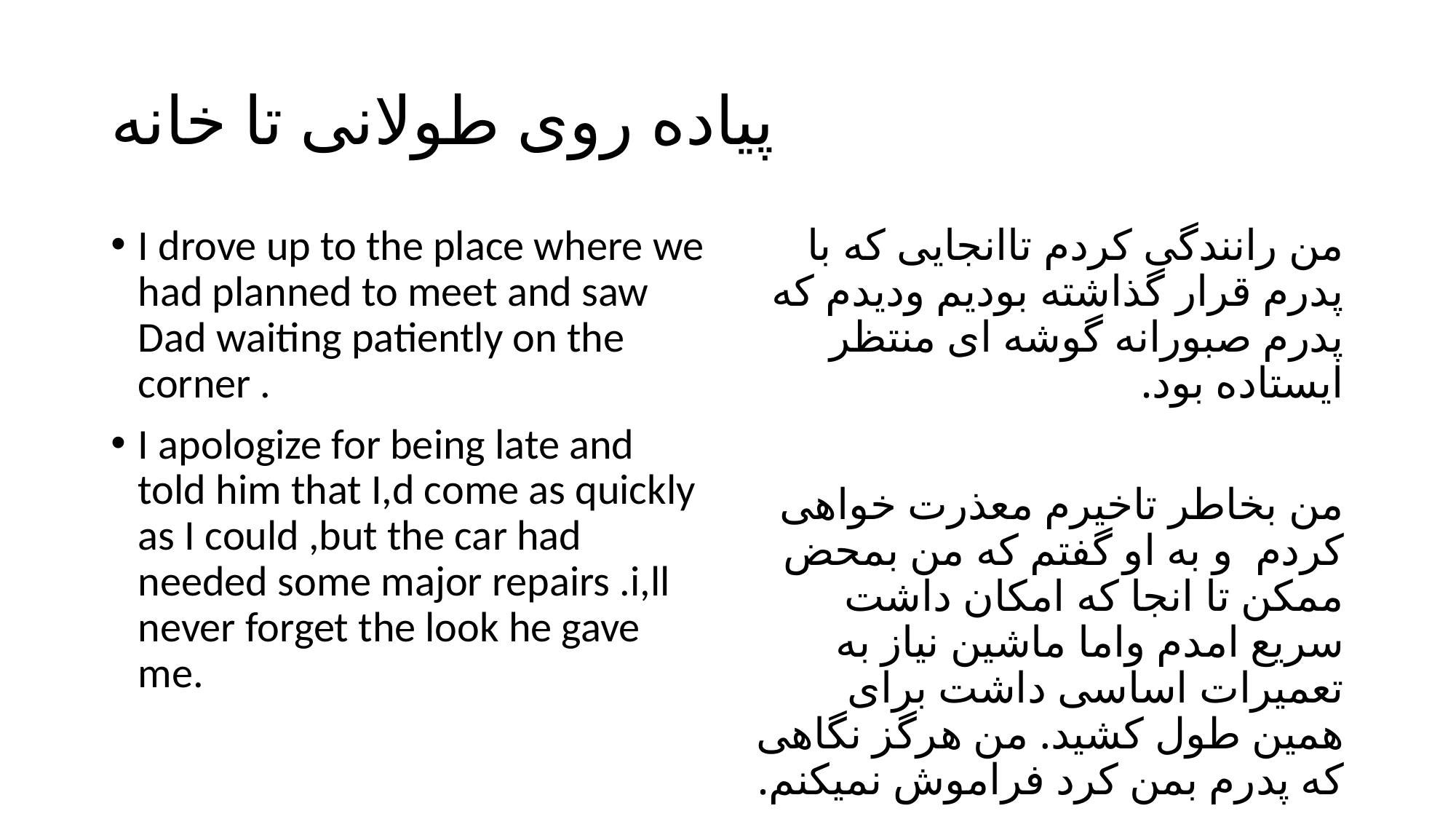

# پیاده روی طولانی تا خانه
I drove up to the place where we had planned to meet and saw Dad waiting patiently on the corner .
I apologize for being late and told him that I,d come as quickly as I could ,but the car had needed some major repairs .i,ll never forget the look he gave me.
من رانندگی کردم تاانجایی که با پدرم قرار گذاشته بودیم ودیدم که پدرم صبورانه گوشه ای منتظر ایستاده بود.

من بخاطر تاخیرم معذرت خواهی کردم  و به او گفتم که من بمحض ممکن تا انجا که امکان داشت سریع امدم واما ماشین نیاز به تعمیرات اساسی داشت برای همین طول کشید. من هرگز نگاهی که پدرم بمن کرد فراموش نمیکنم.